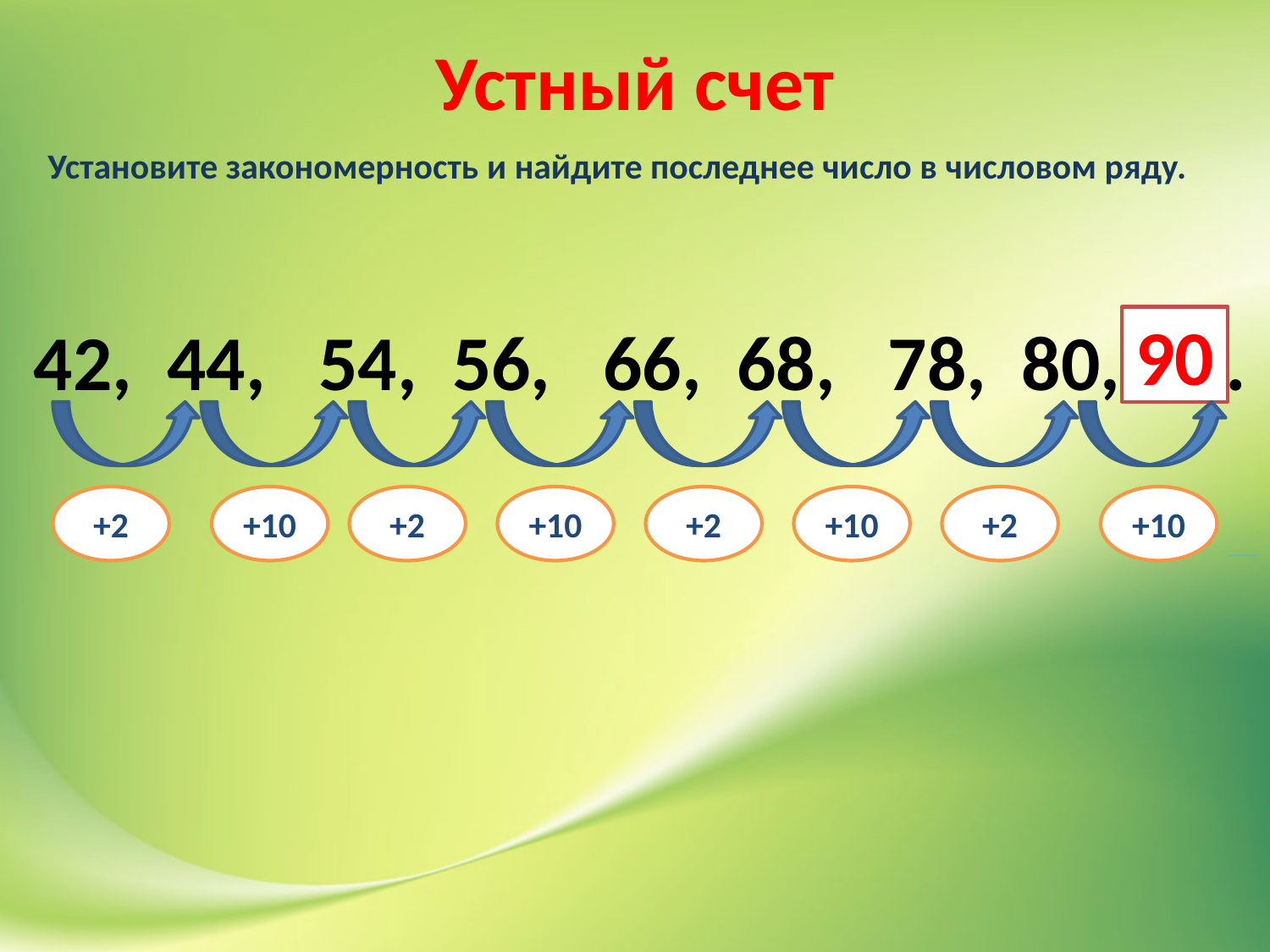

# Устный счет
Установите закономерность и найдите последнее число в числовом ряду.
42,  44,   54,  56,   66,  68,   78,  80,      .
90

+2
+10
+2
+10
+2
+10
+2
+10